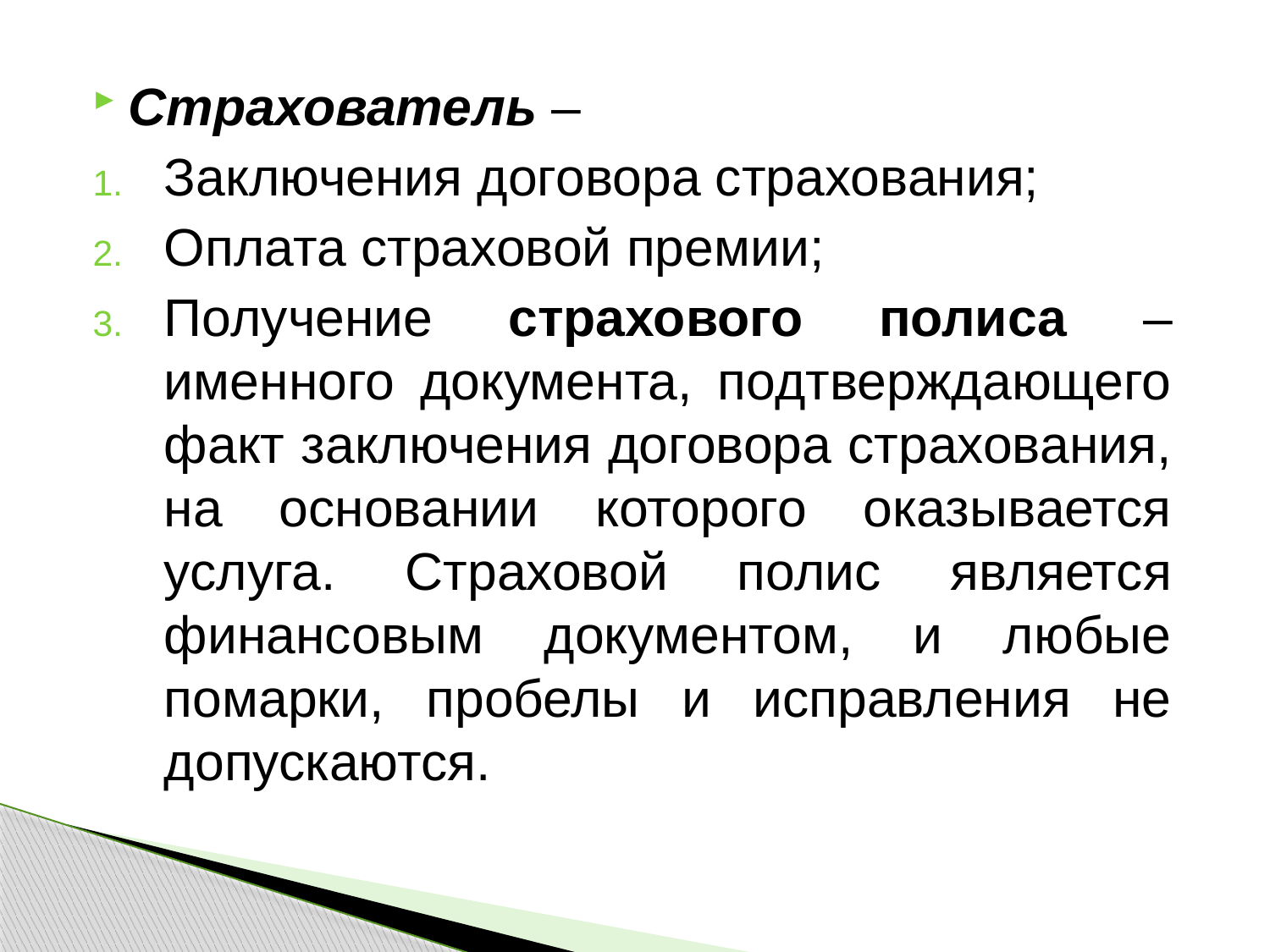

Страхователь –
Заключения договора страхования;
Оплата страховой премии;
Получение страхового полиса – именного документа, подтверждающего факт заключения договора страхования, на основании которого оказывается услуга. Страховой полис является финансовым документом, и любые помарки, пробелы и исправления не допускаются.